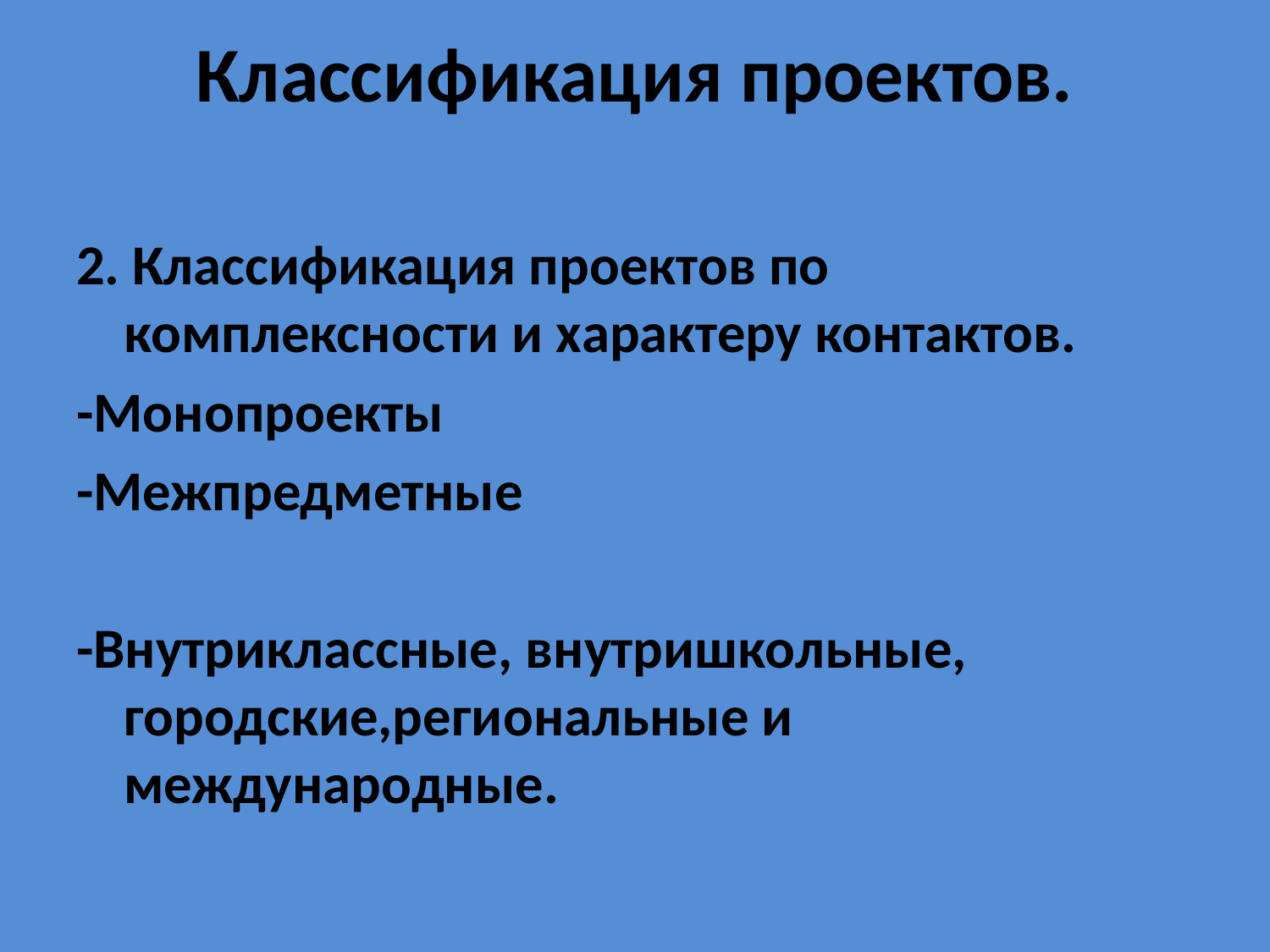

# Классификация проектов.
2. Классификация проектов по комплексности и характеру контактов.
-Монопроекты
-Межпредметные

-Внутриклассные, внутришкольные, городские,региональные и международные.